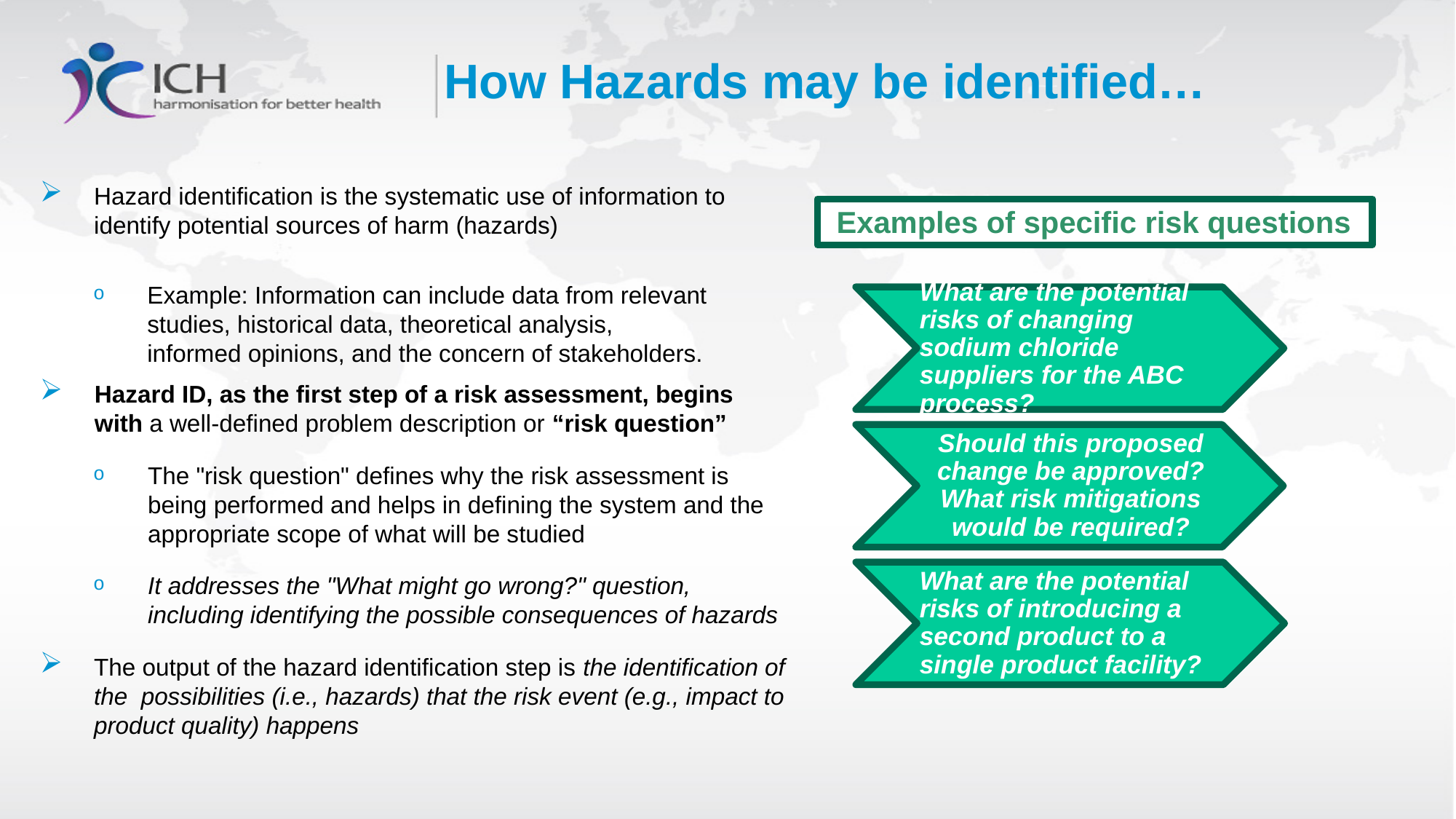

# How Hazards may be identified…
Hazard identification is the systematic use of information to identify potential sources of harm (hazards)

Example: Information can include data from relevant studies, historical data, theoretical analysis, informed opinions, and the concern of stakeholders.
Hazard ID, as the first step of a risk assessment, begins with a well-defined problem description or “risk question”
The "risk question" defines why the risk assessment is being performed and helps in defining the system and the appropriate scope of what will be studied
It addresses the "What might go wrong?" question, including identifying the possible consequences of hazards
The output of the hazard identification step is the identification of the  possibilities (i.e., hazards) that the risk event (e.g., impact to product quality) happens

 Examples of specific risk questions
What are the potential risks of changing sodium chloride suppliers for the ABC process?
Should this proposed change be approved? What risk mitigations would be required?
What are the potential risks of introducing a second product to a single product facility?